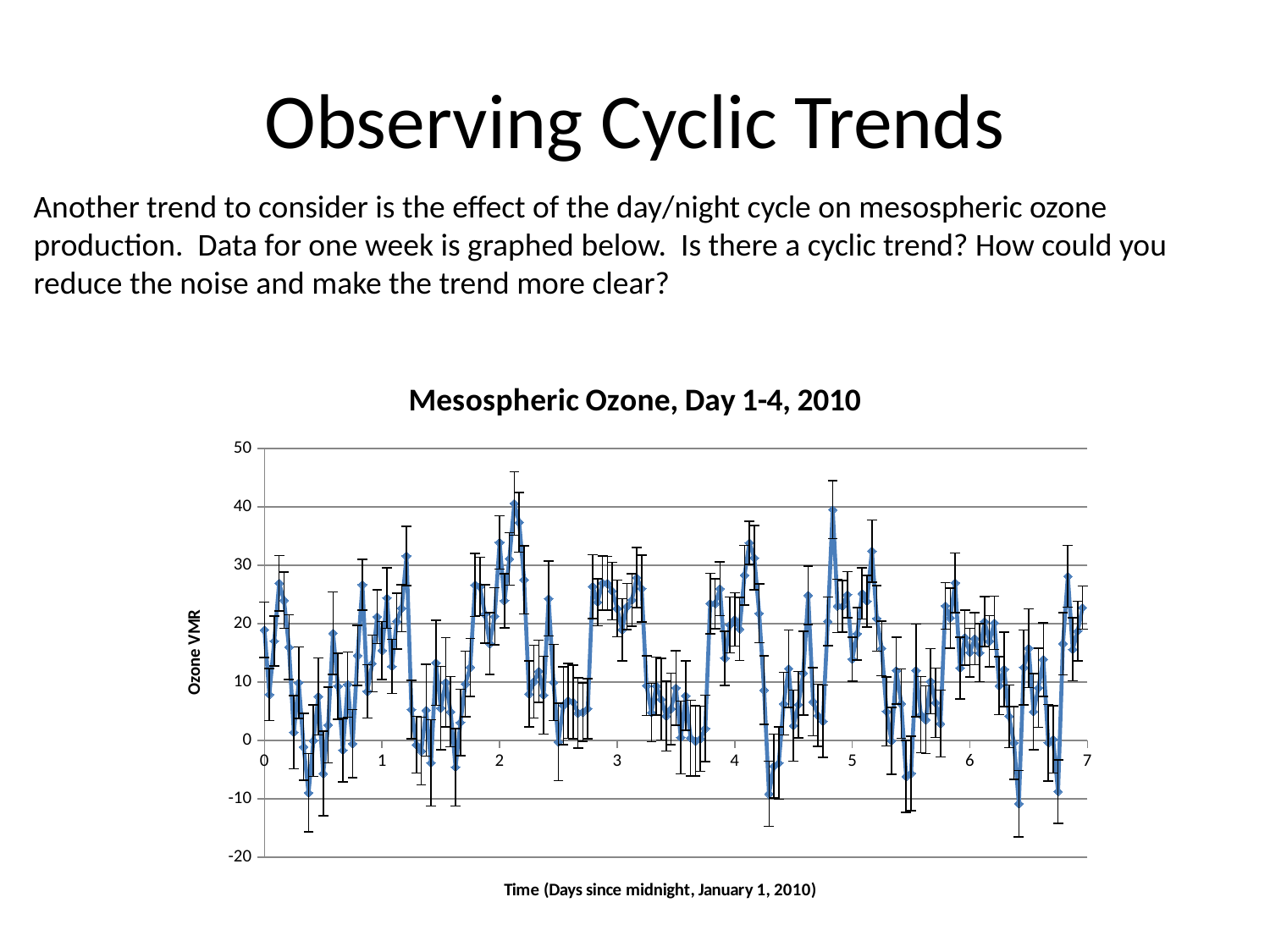

# Observing Cyclic Trends
Another trend to consider is the effect of the day/night cycle on mesospheric ozone production.  Data for one week is graphed below.  Is there a cyclic trend? How could you reduce the noise and make the trend more clear?

### Chart: Mesospheric Ozone, Day 1-4, 2010

| Category | fit_h |
|---|---|